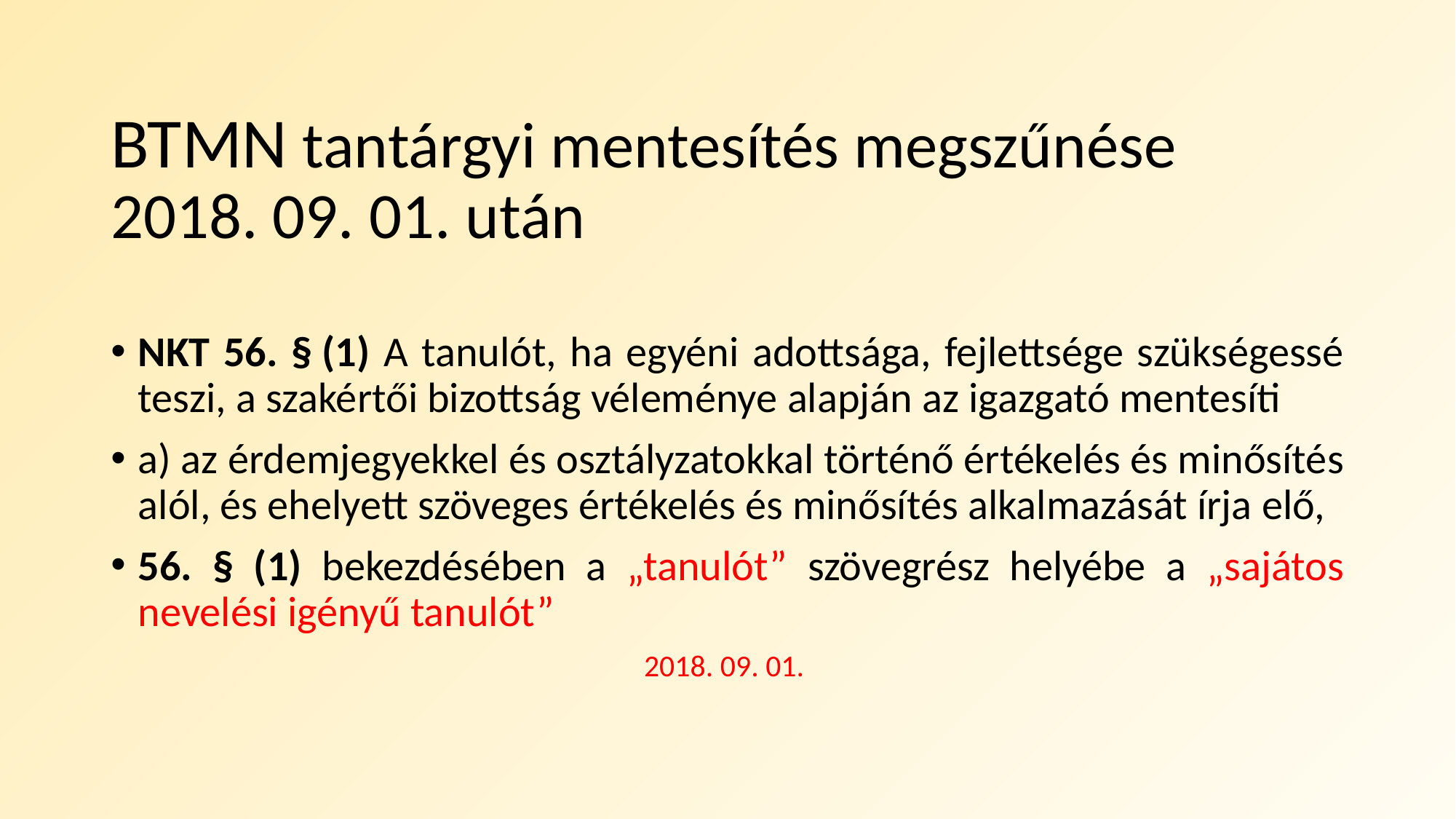

# BTMN tantárgyi mentesítés megszűnése 2018. 09. 01. után
NKT 56. § (1) A tanulót, ha egyéni adottsága, fejlettsége szükségessé teszi, a szakértői bizottság véleménye alapján az igazgató mentesíti
a) az érdemjegyekkel és osztályzatokkal történő értékelés és minősítés alól, és ehelyett szöveges értékelés és minősítés alkalmazását írja elő,
56. § (1) bekezdésében a „tanulót” szövegrész helyébe a „sajátos nevelési igényű tanulót”
2018. 09. 01.